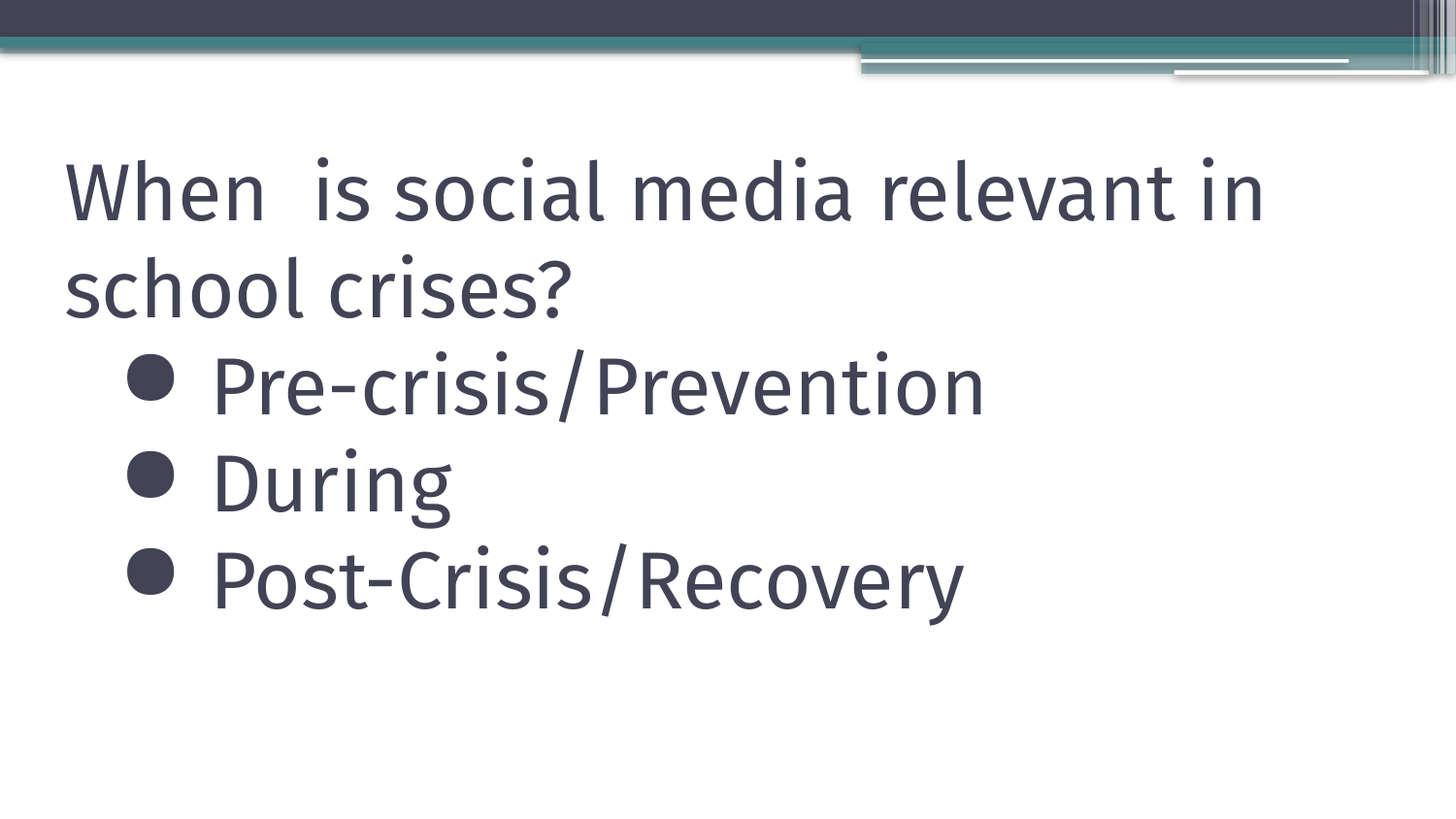

# When  is social media relevant in school crises?
Pre-crisis/Prevention
During
Post-Crisis/Recovery